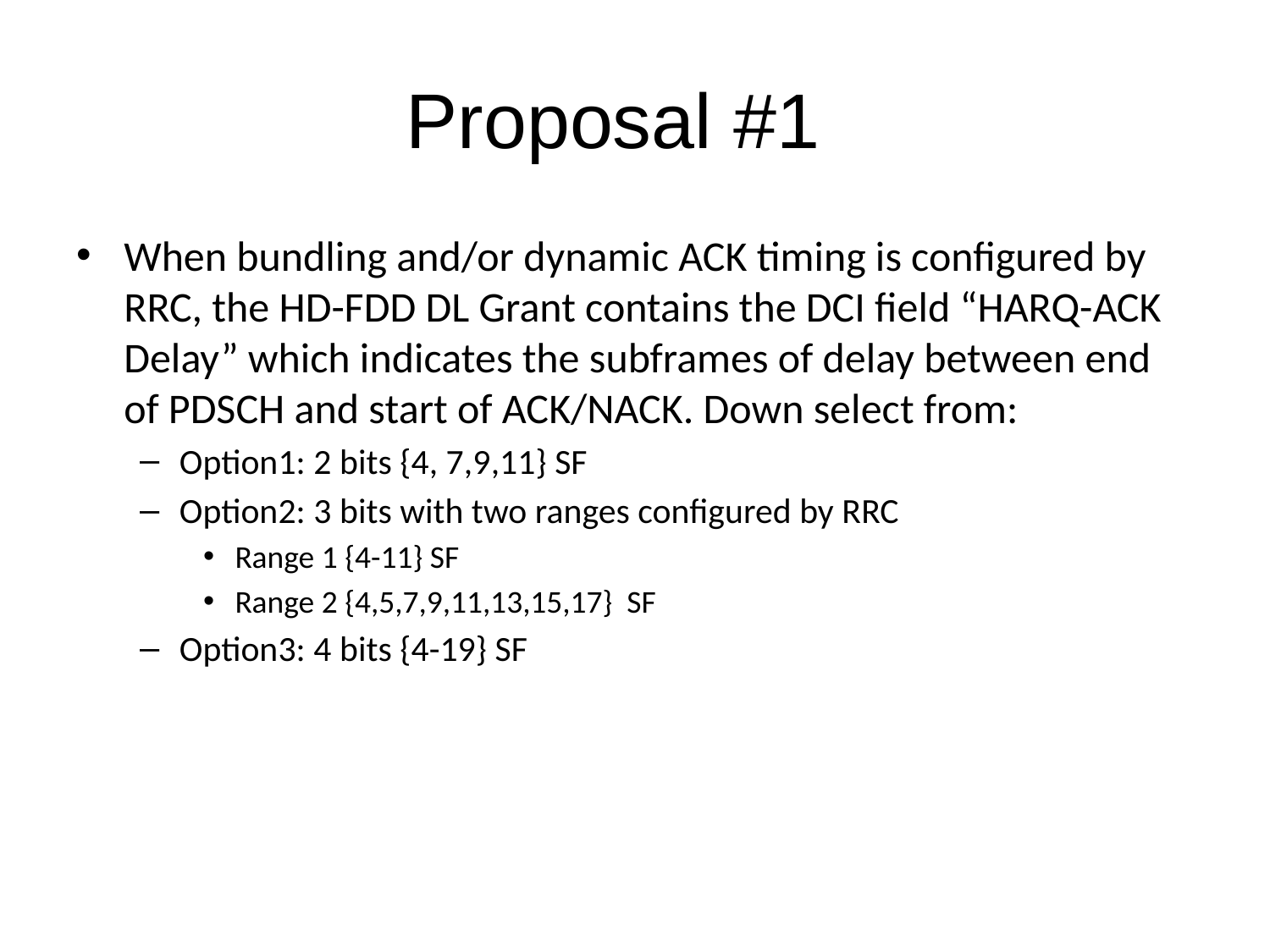

# Proposal #1
When bundling and/or dynamic ACK timing is configured by RRC, the HD-FDD DL Grant contains the DCI field “HARQ-ACK Delay” which indicates the subframes of delay between end of PDSCH and start of ACK/NACK. Down select from:
Option1: 2 bits {4, 7,9,11} SF
Option2: 3 bits with two ranges configured by RRC
Range 1 {4-11} SF
Range 2 {4,5,7,9,11,13,15,17}  SF
Option3: 4 bits {4-19} SF